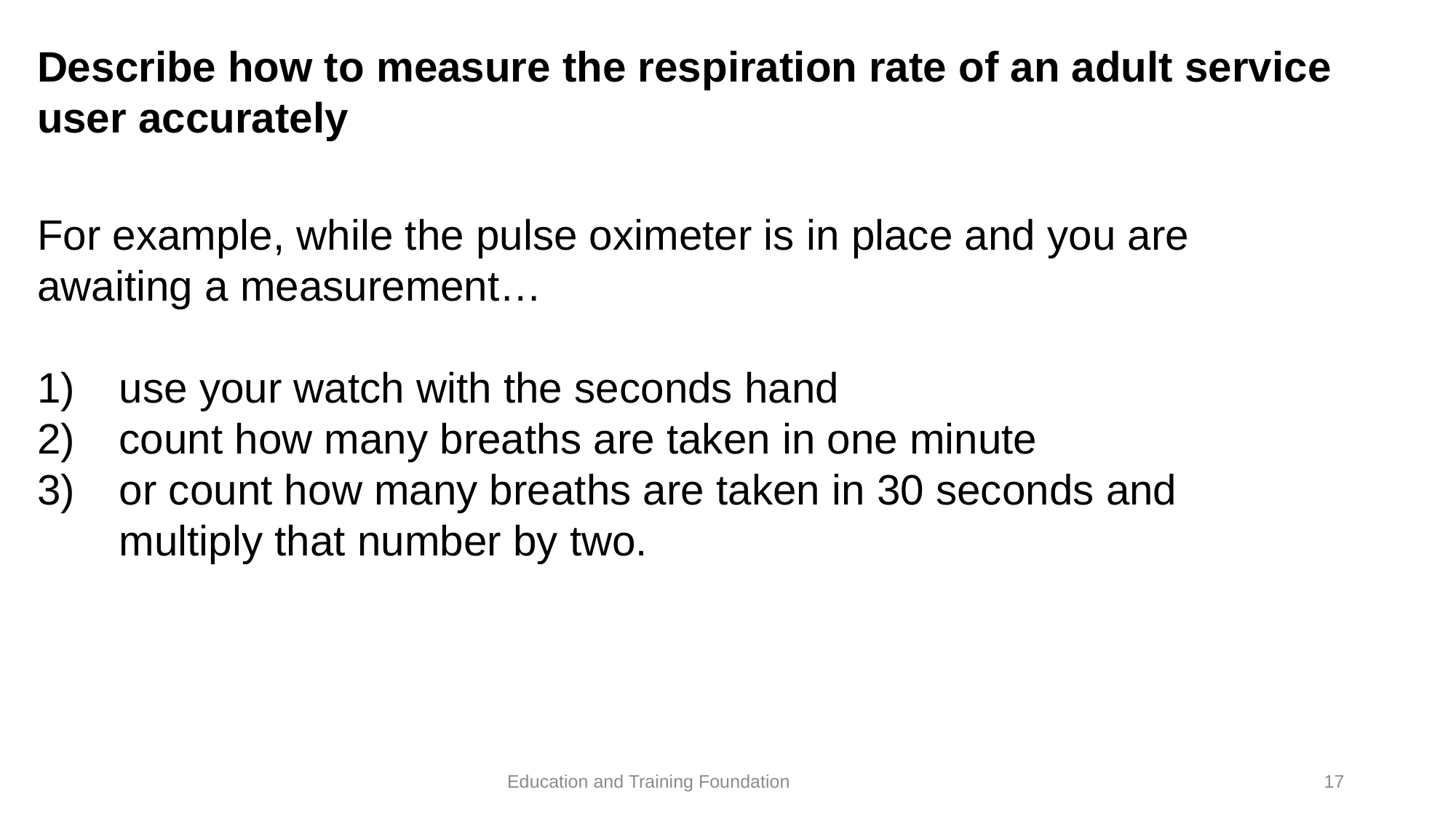

# Describe how to measure the respiration rate of an adult service user accurately

For example, while the pulse oximeter is in place and you are awaiting a measurement…

use your watch with the seconds hand
count how many breaths are taken in one minute
or count how many breaths are taken in 30 seconds and multiply that number by two.

17
Education and Training Foundation